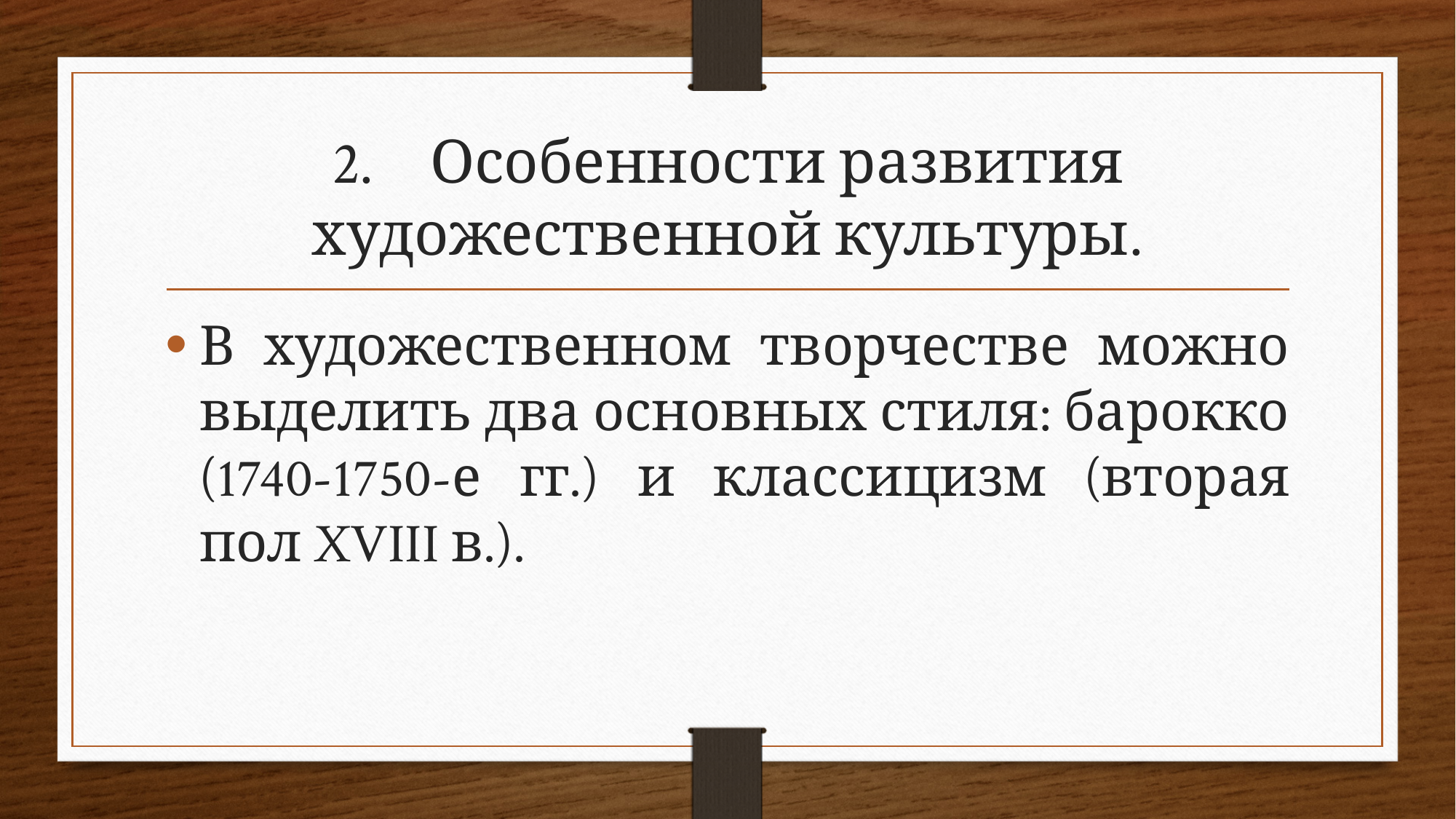

# 2.	Особенности развития художественной культуры.
В художественном творчестве можно выделить два основных стиля: барокко (1740-1750-е гг.) и классицизм (вторая пол XVIII в.).